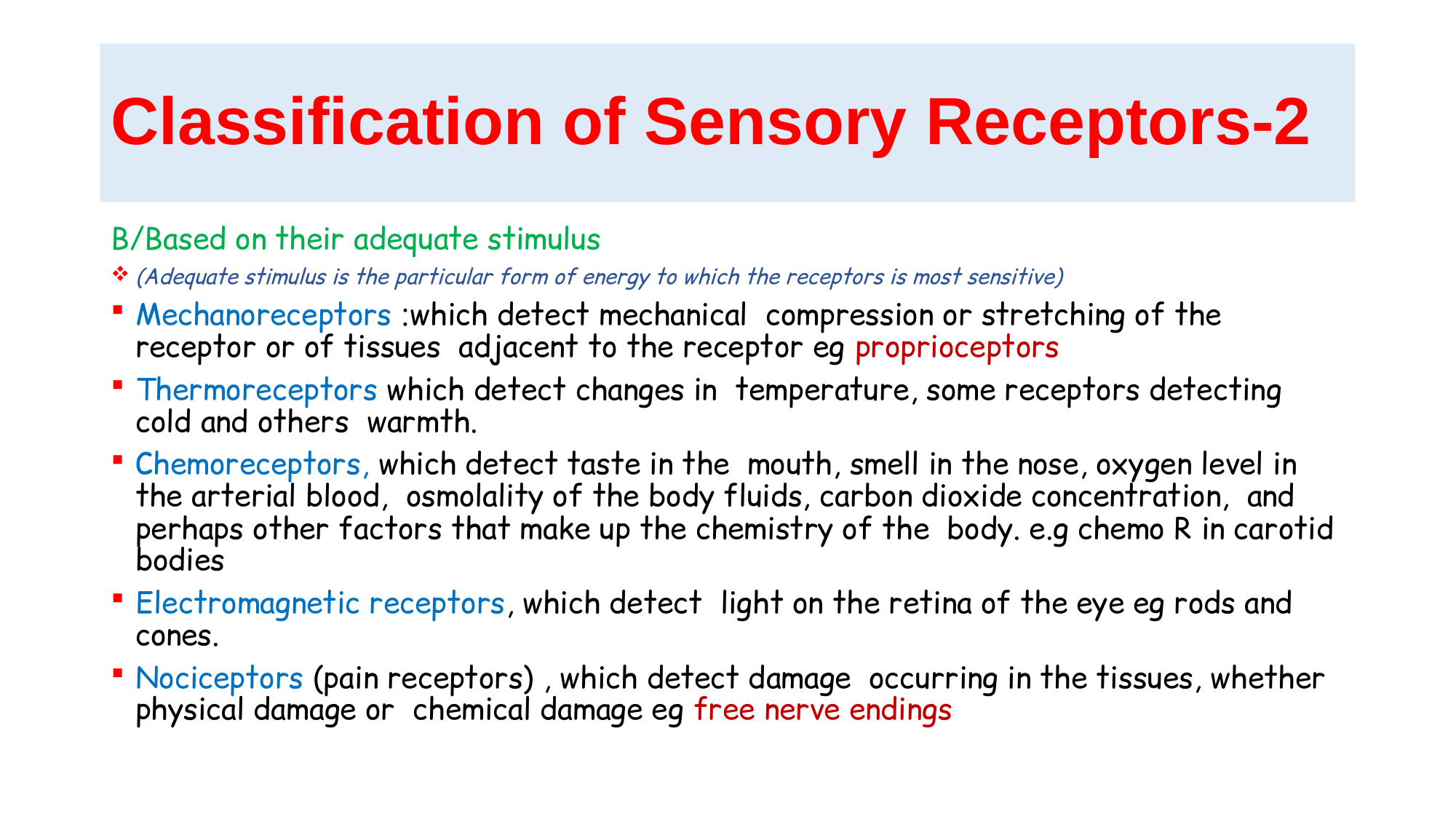

# Classification of Sensory Receptors-2
B/Based on their adequate stimulus
(Adequate stimulus is the particular form of energy to which the receptors is most sensitive)
Mechanoreceptors :which detect mechanical  compression or stretching of the receptor or of tissues  adjacent to the receptor eg proprioceptors
Thermoreceptors which detect changes in  temperature, some receptors detecting cold and others  warmth.
Chemoreceptors, which detect taste in the  mouth, smell in the nose, oxygen level in the arterial blood,  osmolality of the body fluids, carbon dioxide concentration,  and perhaps other factors that make up the chemistry of the  body. e.g chemo R in carotid bodies
Electromagnetic receptors, which detect  light on the retina of the eye eg rods and cones.
Nociceptors (pain receptors) , which detect damage  occurring in the tissues, whether physical damage or  chemical damage eg free nerve endings